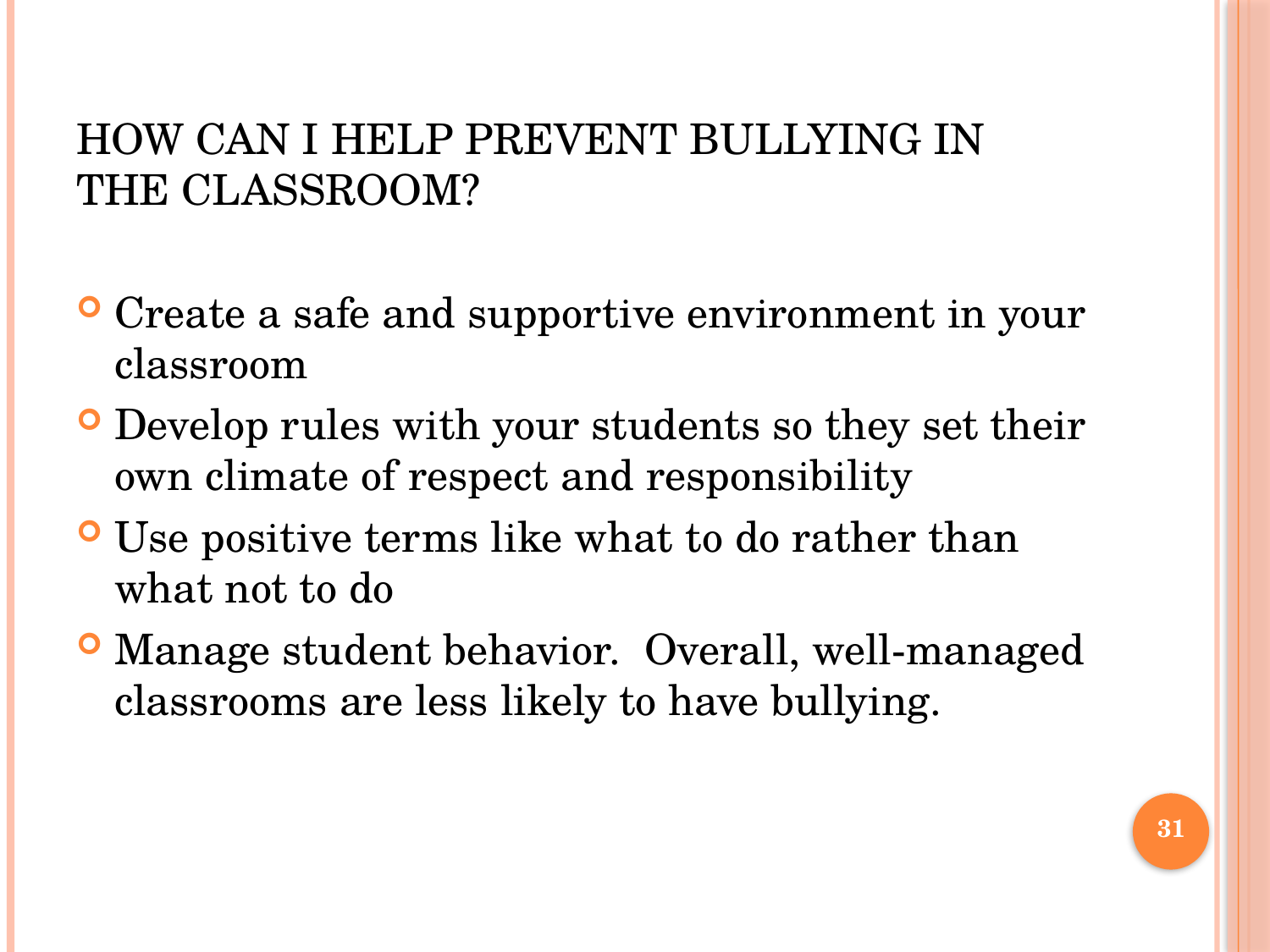

HOW CAN I HELP PREVENT BULLYING IN THE CLASSROOM?

Create a safe and supportive environment in your classroom
Develop rules with your students so they set their own climate of respect and responsibility
Use positive terms like what to do rather than what not to do
Manage student behavior.  Overall, well-managed classrooms are less likely to have bullying.

31